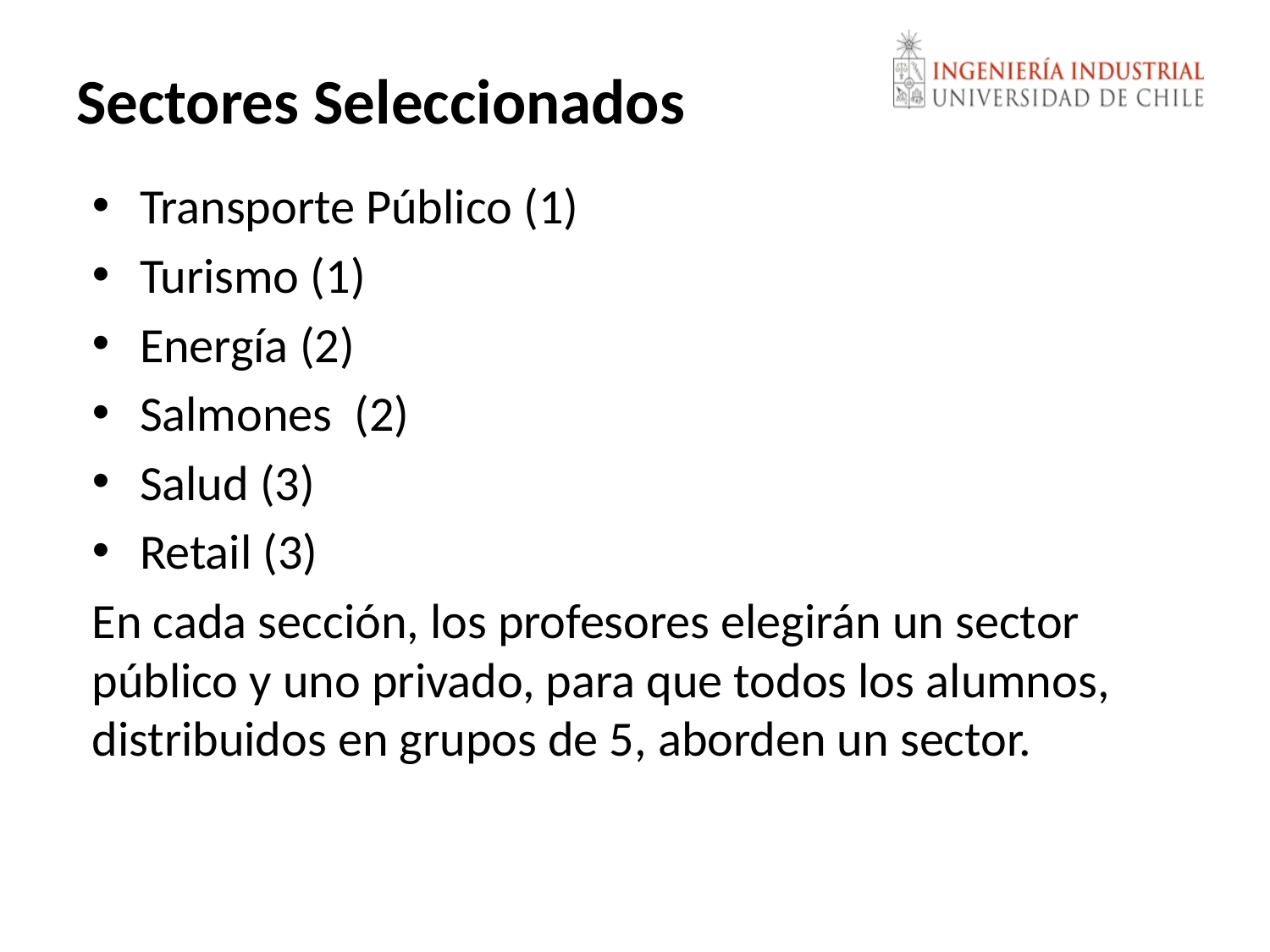

# Sectores Seleccionados
Transporte Público (1)
Turismo (1)
Energía (2)
Salmones  (2)
Salud (3)
Retail (3)
En cada sección, los profesores elegirán un sector público y uno privado, para que todos los alumnos, distribuidos en grupos de 5, aborden un sector.